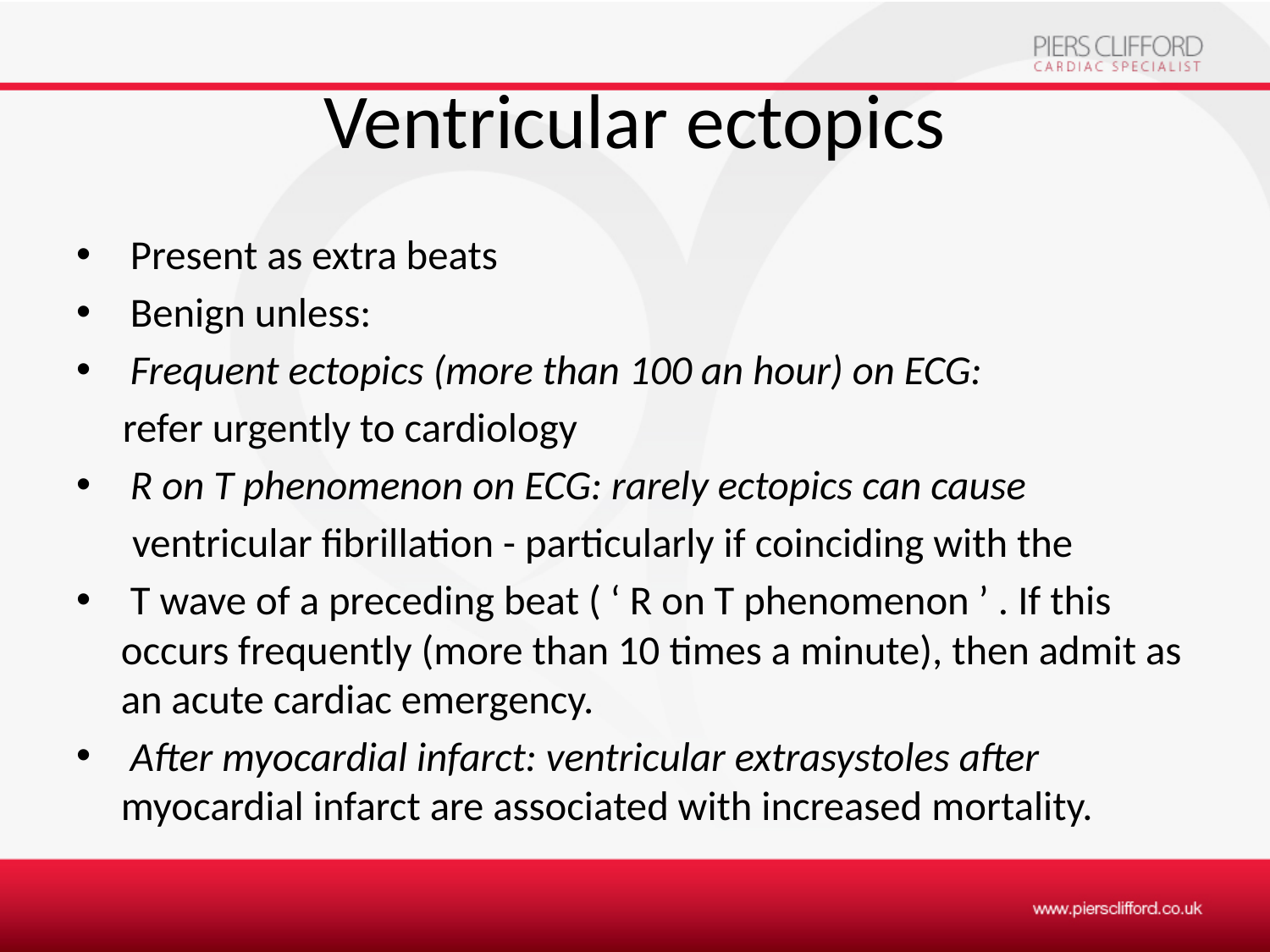

# Ventricular ectopics
 Present as extra beats
 Benign unless:
 Frequent ectopics (more than 100 an hour) on ECG:
     refer urgently to cardiology
 R on T phenomenon on ECG: rarely ectopics can cause
      ventricular fibrillation - particularly if coinciding with the
 T wave of a preceding beat ( ‘ R on T phenomenon ’ . If this occurs frequently (more than 10 times a minute), then admit as an acute cardiac emergency.
 After myocardial infarct: ventricular extrasystoles after    myocardial infarct are associated with increased mortality.